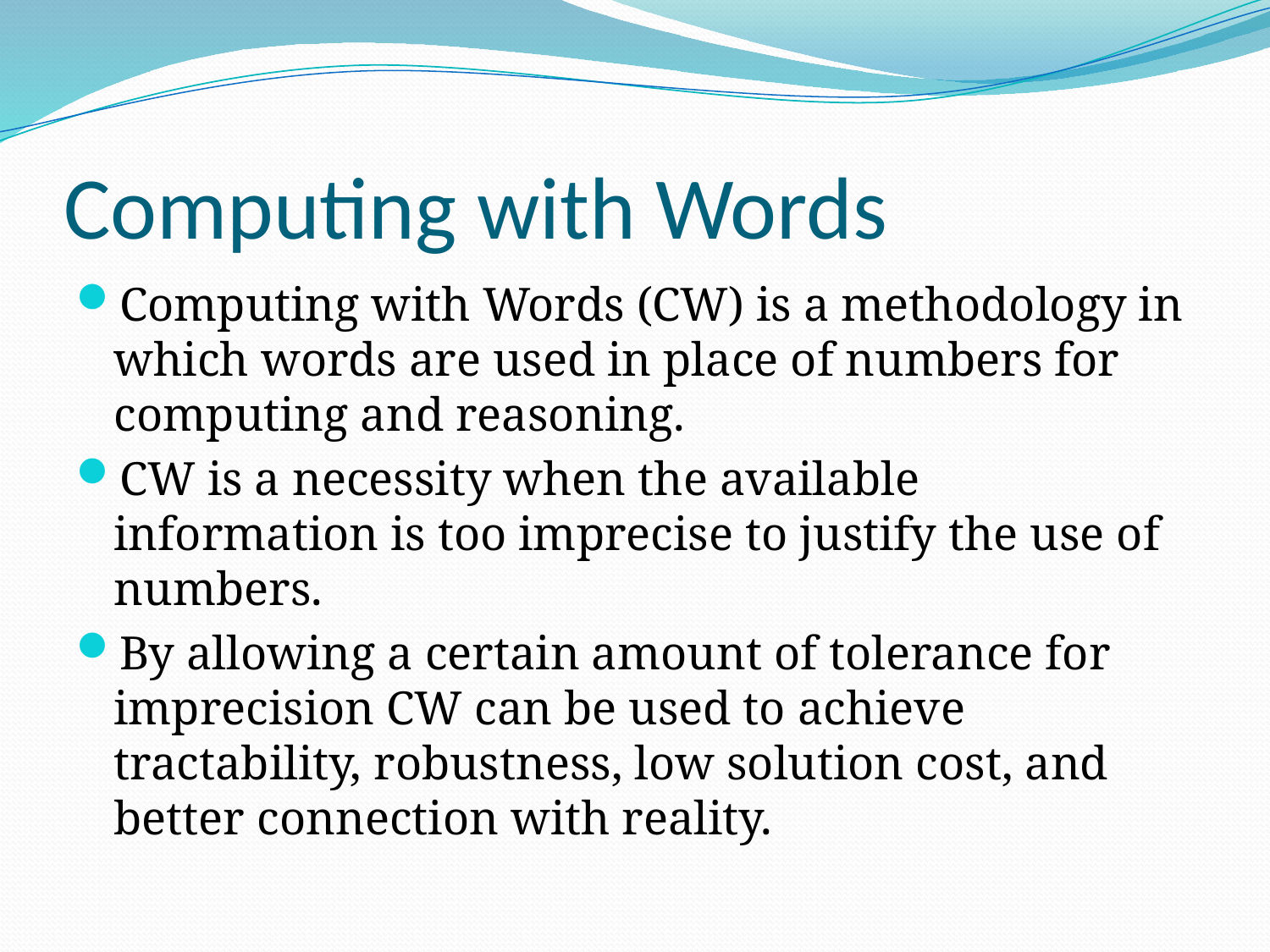

# Computing with Words
Computing with Words (CW) is a methodology in which words are used in place of numbers for computing and reasoning.
CW is a necessity when the available information is too imprecise to justify the use of numbers.
By allowing a certain amount of tolerance for imprecision CW can be used to achieve tractability, robustness, low solution cost, and better connection with reality.